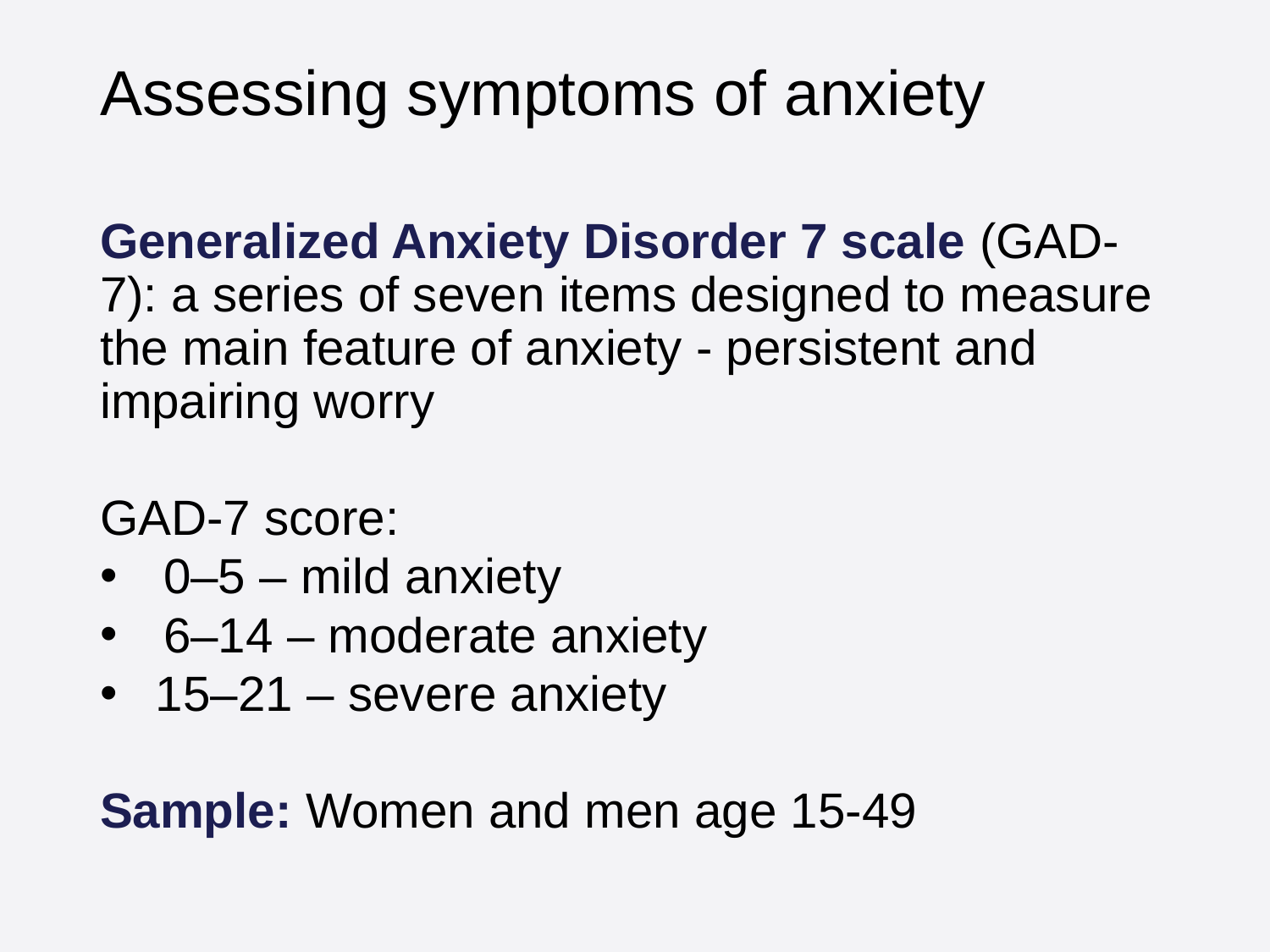

# Assessing symptoms of anxiety
Generalized Anxiety Disorder 7 scale (GAD-7): a series of seven items designed to measure the main feature of anxiety - persistent and impairing worry

GAD-7 score:
0–5 – mild anxiety
6–14 – moderate anxiety
15–21 – severe anxiety

Sample: Women and men age 15-49